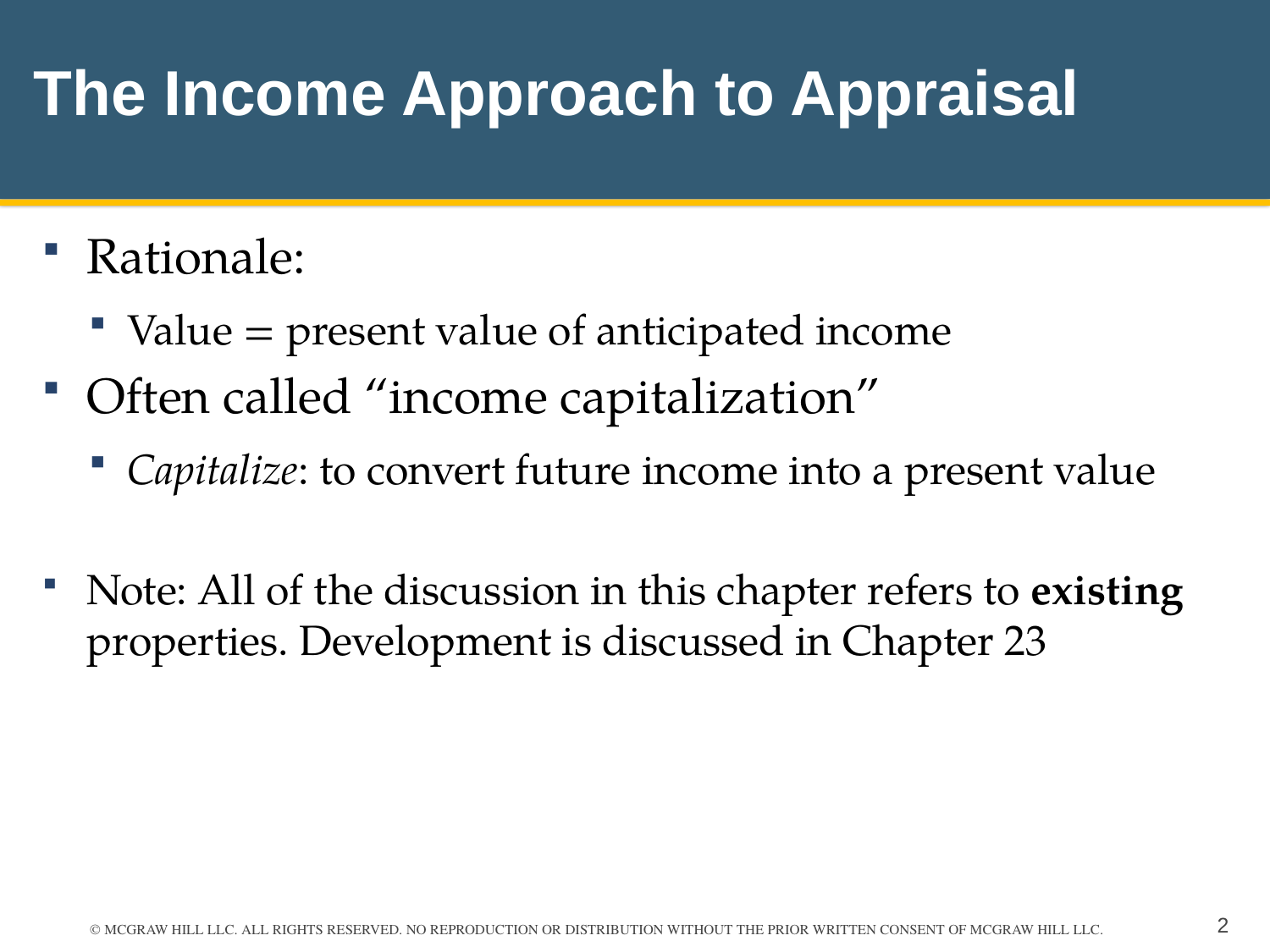

# The Income Approach to Appraisal
Rationale:
Value = present value of anticipated income
Often called “income capitalization”
Capitalize: to convert future income into a present value

Note: All of the discussion in this chapter refers to existing properties. Development is discussed in Chapter 23
© MCGRAW HILL LLC. ALL RIGHTS RESERVED. NO REPRODUCTION OR DISTRIBUTION WITHOUT THE PRIOR WRITTEN CONSENT OF MCGRAW HILL LLC.
2